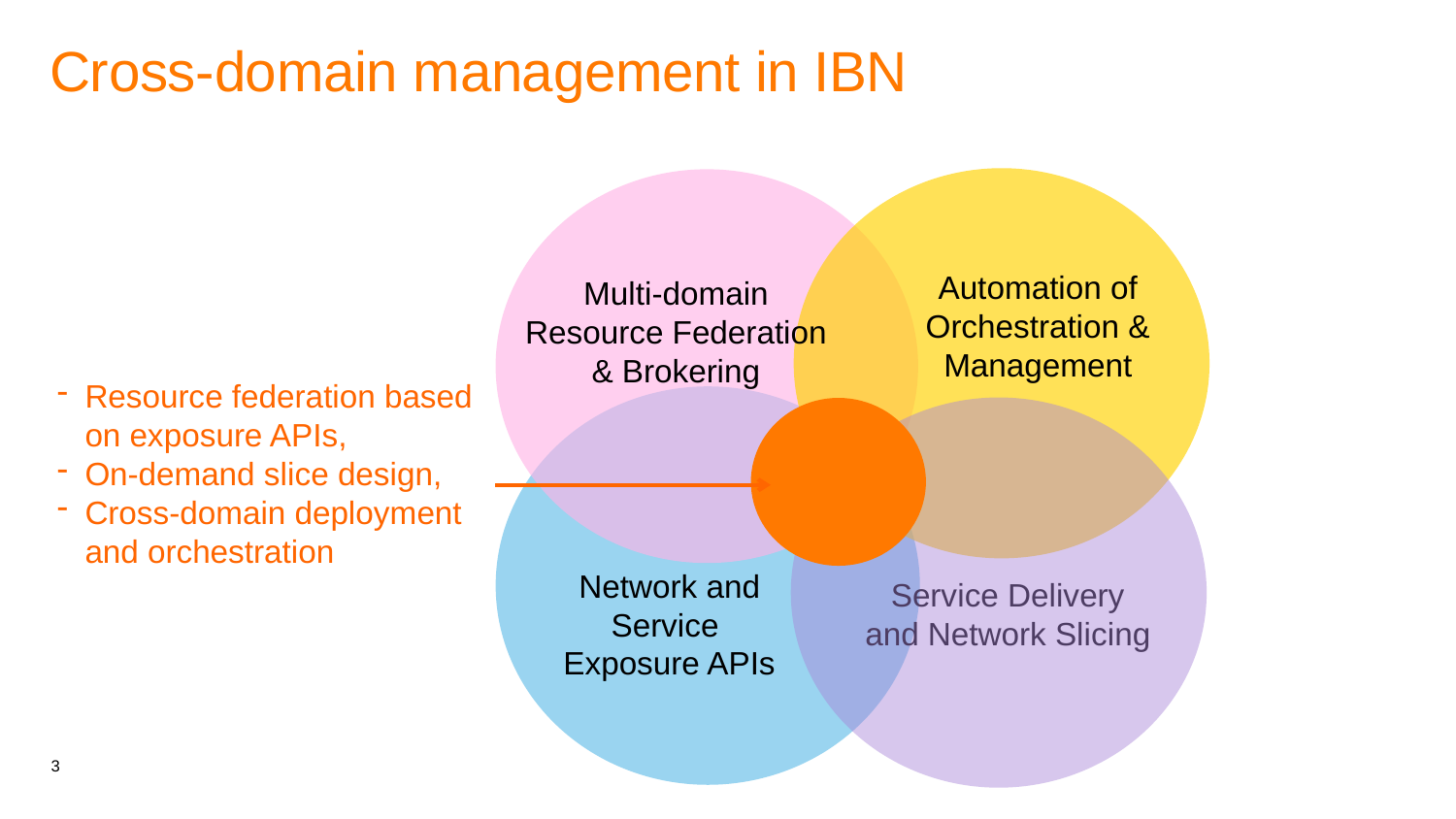

# Cross-domain management in IBN

Automation of Orchestration & Management
Multi-domain Resource Federation & Brokering
Resource federation based on exposure APIs,
On-demand slice design,
Cross-domain deployment and orchestration

Network and Service  Exposure APIs
Service Delivery and Network Slicing